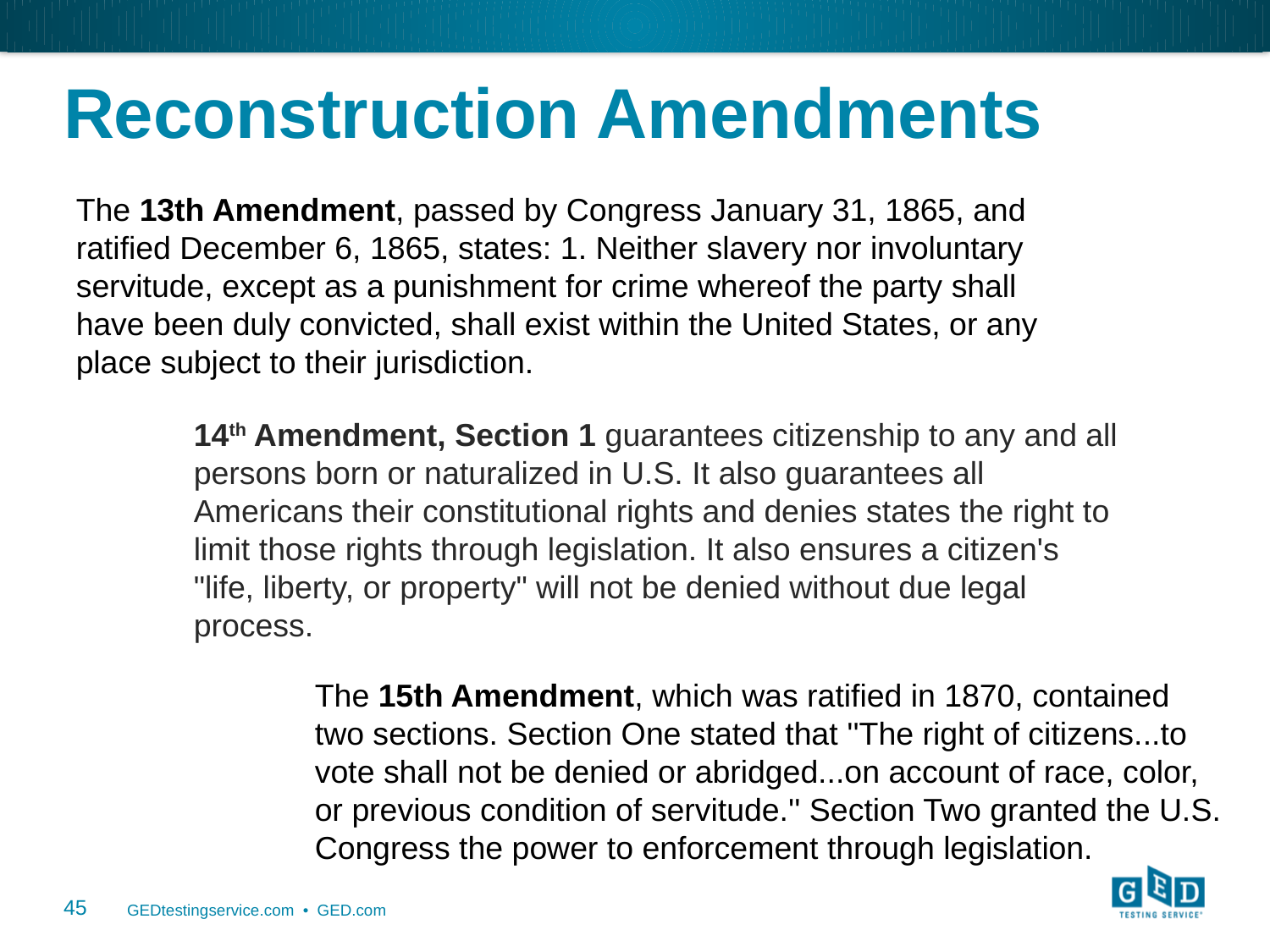

# Reconstruction Amendments
The 13th Amendment, passed by Congress January 31, 1865, and ratified December 6, 1865, states: 1. Neither slavery nor involuntary servitude, except as a punishment for crime whereof the party shall have been duly convicted, shall exist within the United States, or any place subject to their jurisdiction.
14th Amendment, Section 1 guarantees citizenship to any and all persons born or naturalized in U.S. It also guarantees all Americans their constitutional rights and denies states the right to limit those rights through legislation. It also ensures a citizen's "life, liberty, or property" will not be denied without due legal process.
The 15th Amendment, which was ratified in 1870, contained two sections. Section One stated that ''The right of citizens...to vote shall not be denied or abridged...on account of race, color, or previous condition of servitude.'' Section Two granted the U.S. Congress the power to enforcement through legislation.
45